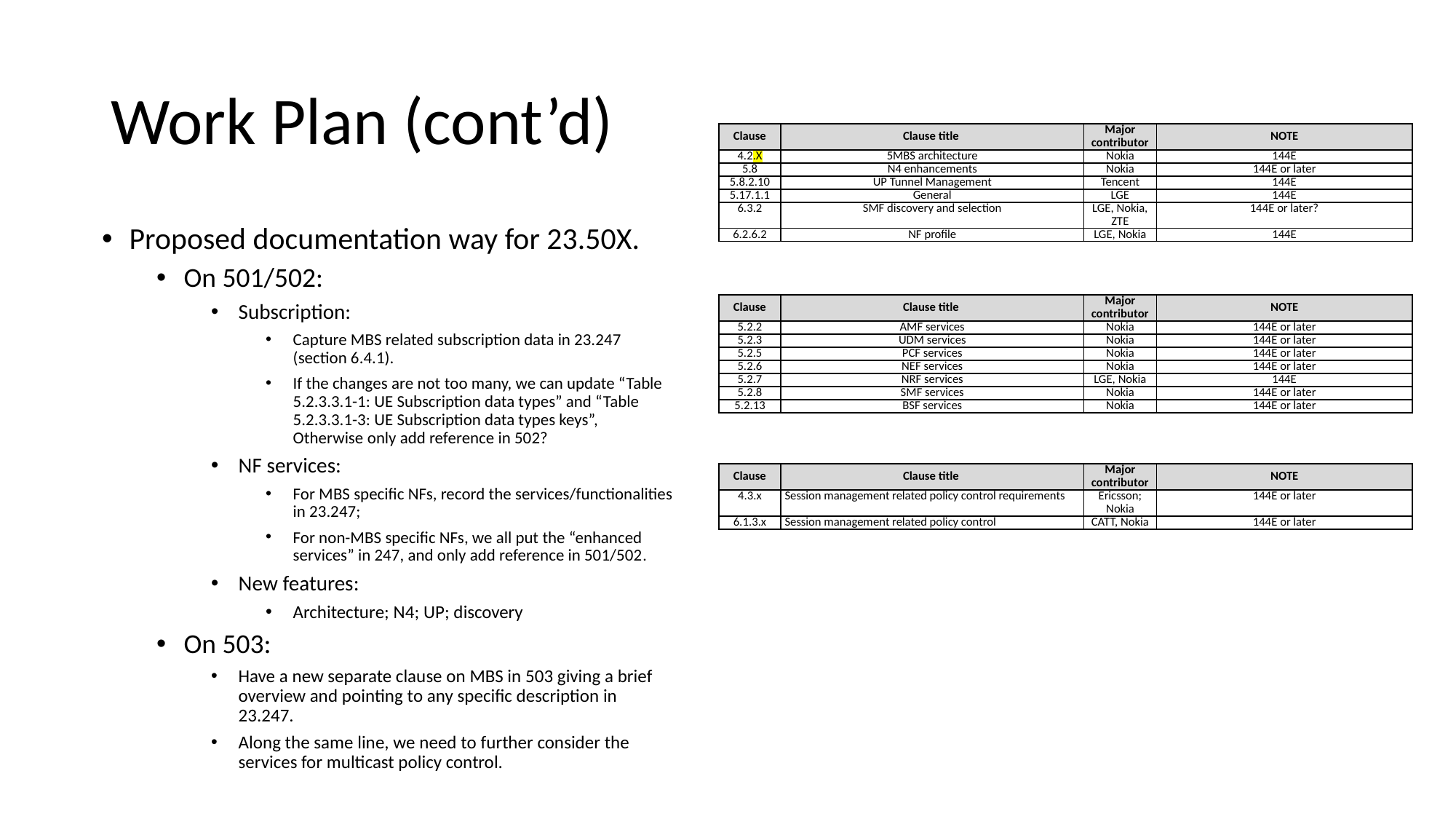

# Work Plan (cont’d)
| Clause | Clause title | Major contributor | NOTE |
| --- | --- | --- | --- |
| 4.2.X | 5MBS architecture | Nokia | 144E |
| 5.8 | N4 enhancements | Nokia | 144E or later |
| 5.8.2.10 | UP Tunnel Management | Tencent | 144E |
| 5.17.1.1 | General | LGE | 144E |
| 6.3.2 | SMF discovery and selection | LGE, Nokia, ZTE | 144E or later? |
| 6.2.6.2 | NF profile | LGE, Nokia | 144E |
Proposed documentation way for 23.50X.
On 501/502:
Subscription:
Capture MBS related subscription data in 23.247 (section 6.4.1).
If the changes are not too many, we can update “Table 5.2.3.3.1-1: UE Subscription data types” and “Table 5.2.3.3.1-3: UE Subscription data types keys”,  Otherwise only add reference in 502?
NF services:
For MBS specific NFs, record the services/functionalities in 23.247;
For non-MBS specific NFs, we all put the “enhanced services” in 247, and only add reference in 501/502.
New features:
Architecture; N4; UP; discovery
On 503:
Have a new separate clause on MBS in 503 giving a brief overview and pointing to any specific description in 23.247.
Along the same line, we need to further consider the services for multicast policy control.
| Clause | Clause title | Major contributor | NOTE |
| --- | --- | --- | --- |
| 5.2.2 | AMF services | Nokia | 144E or later |
| 5.2.3 | UDM services | Nokia | 144E or later |
| 5.2.5 | PCF services | Nokia | 144E or later |
| 5.2.6 | NEF services | Nokia | 144E or later |
| 5.2.7 | NRF services | LGE, Nokia | 144E |
| 5.2.8 | SMF services | Nokia | 144E or later |
| 5.2.13 | BSF services | Nokia | 144E or later |
| Clause | Clause title | Major contributor | NOTE |
| --- | --- | --- | --- |
| 4.3.x | Session management related policy control requirements | Ericsson; Nokia | 144E or later |
| 6.1.3.x | Session management related policy control | CATT, Nokia | 144E or later |